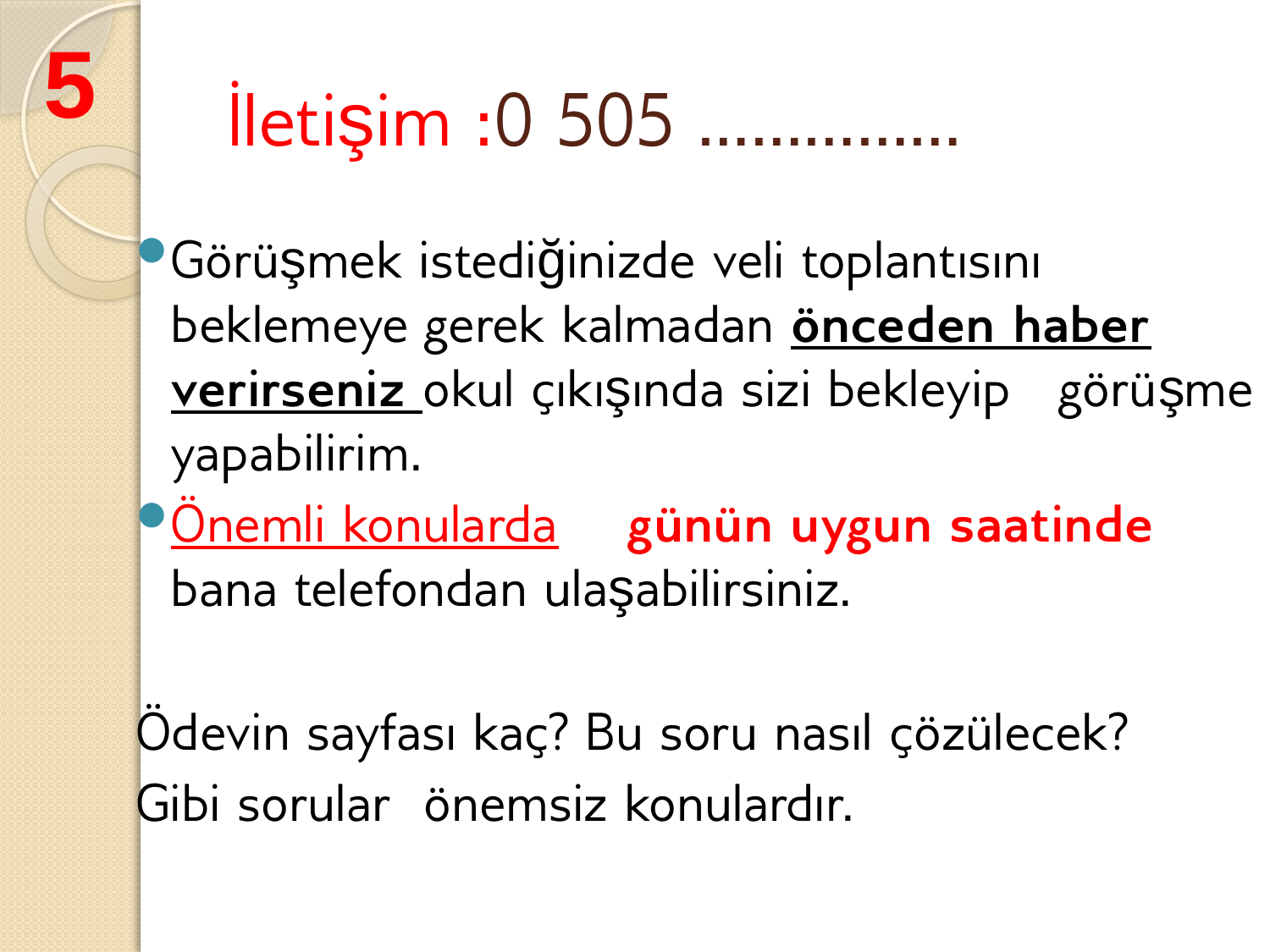

5
# İletişim :0 505 ……………
Görüşmek istediğinizde veli toplantısını beklemeye gerek kalmadan önceden haber verirseniz okul çıkışında sizi bekleyip   görüşme yapabilirim.
Önemli konularda    günün uygun saatinde    bana telefondan ulaşabilirsiniz.

Ödevin sayfası kaç? Bu soru nasıl çözülecek?
Gibi sorular  önemsiz konulardır.